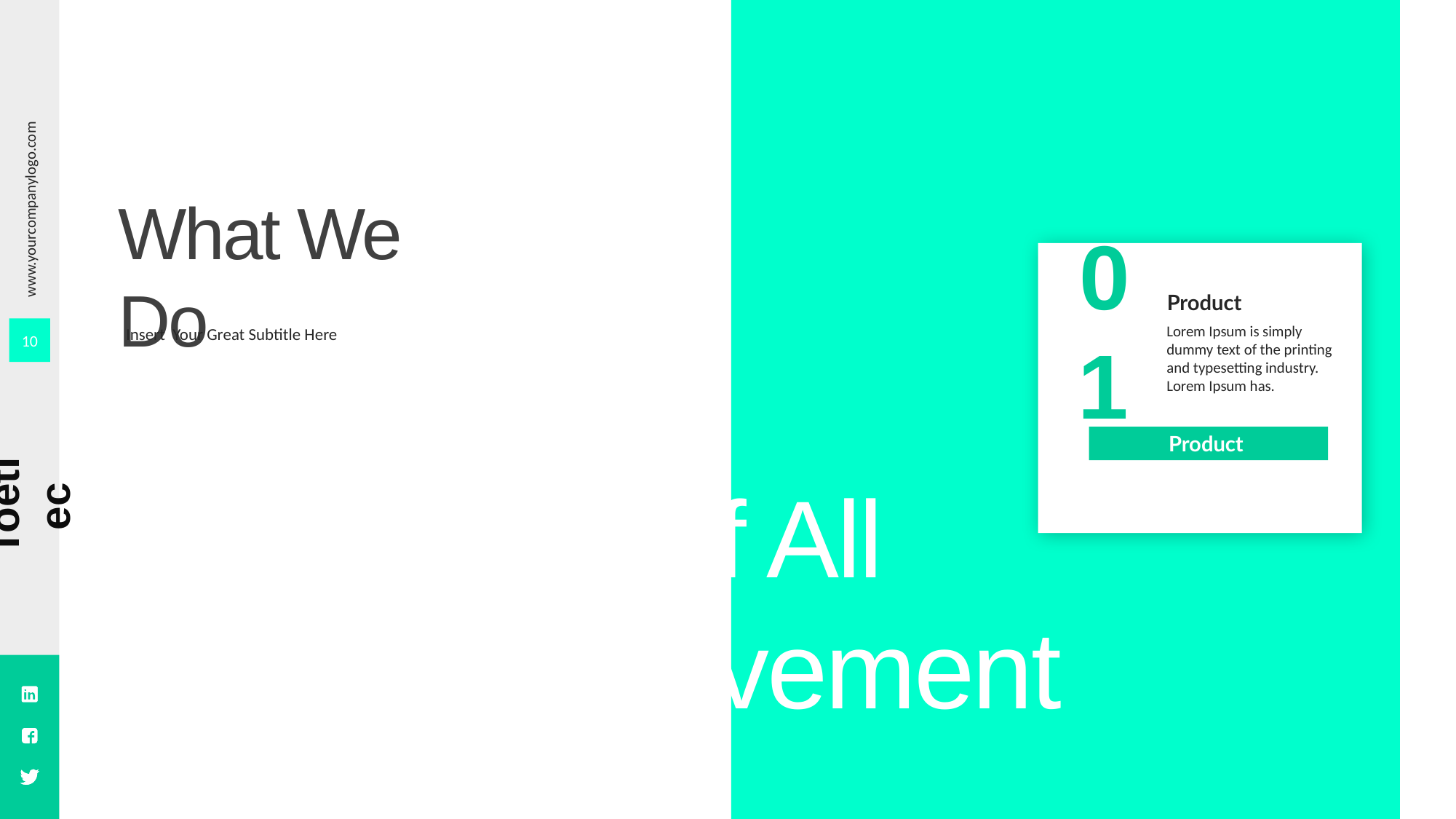

What We Do

Product
01
Lorem Ipsum is simply dummy text of the printing and typesetting industry. Lorem Ipsum has.
10
Insert  Your Great Subtitle Here

Product
Of All Achievement